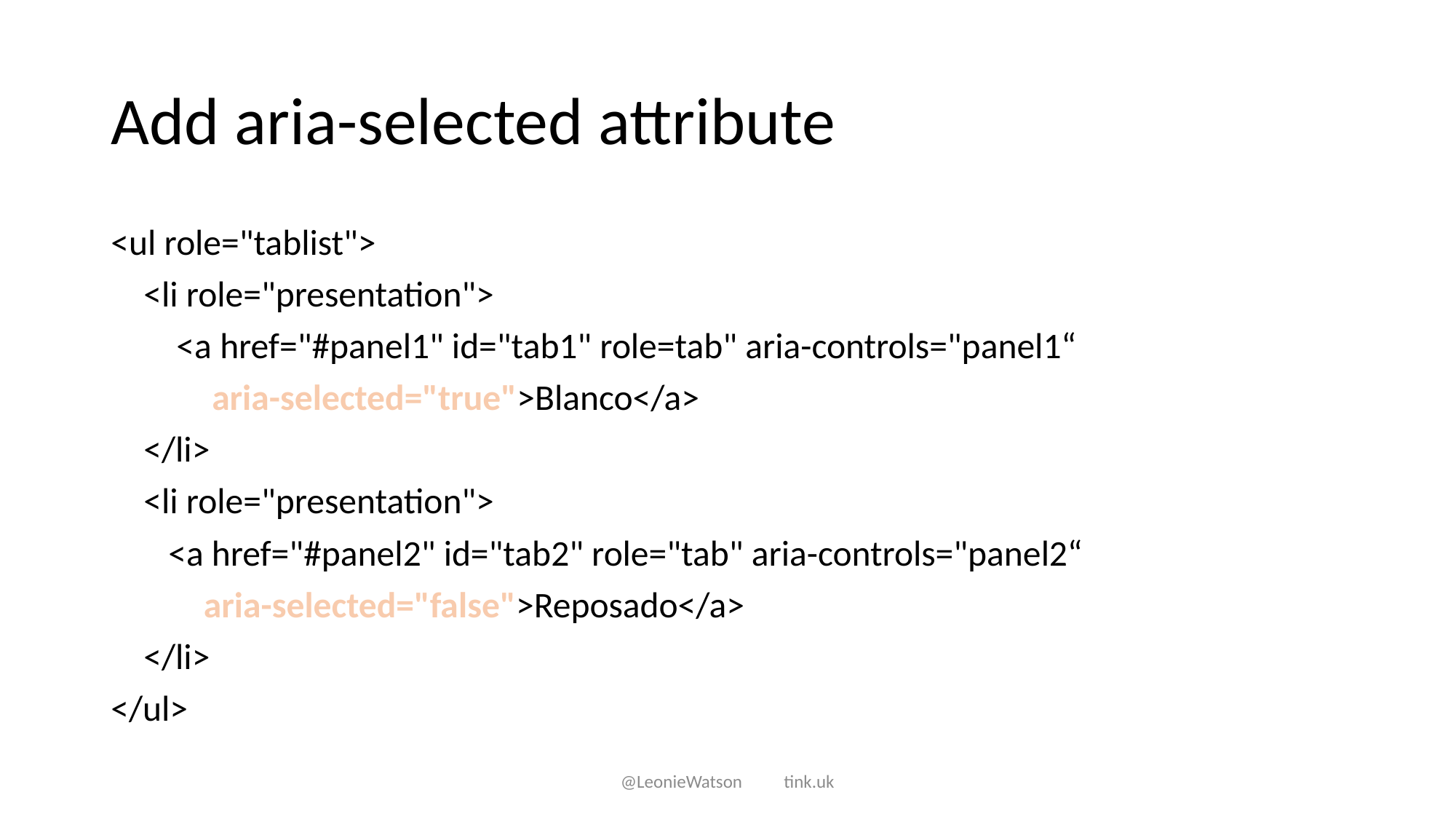

# Add aria-selected attribute
<ul role="tablist">
    <li role="presentation">
        <a href="#panel1" id="tab1" role=tab" aria-controls="panel1“
	 aria-selected="true">Blanco</a>
    </li>
    <li role="presentation">
       <a href="#panel2" id="tab2" role="tab" aria-controls="panel2“
	aria-selected="false">Reposado</a>
    </li>
</ul>

@LeonieWatson          tink.uk